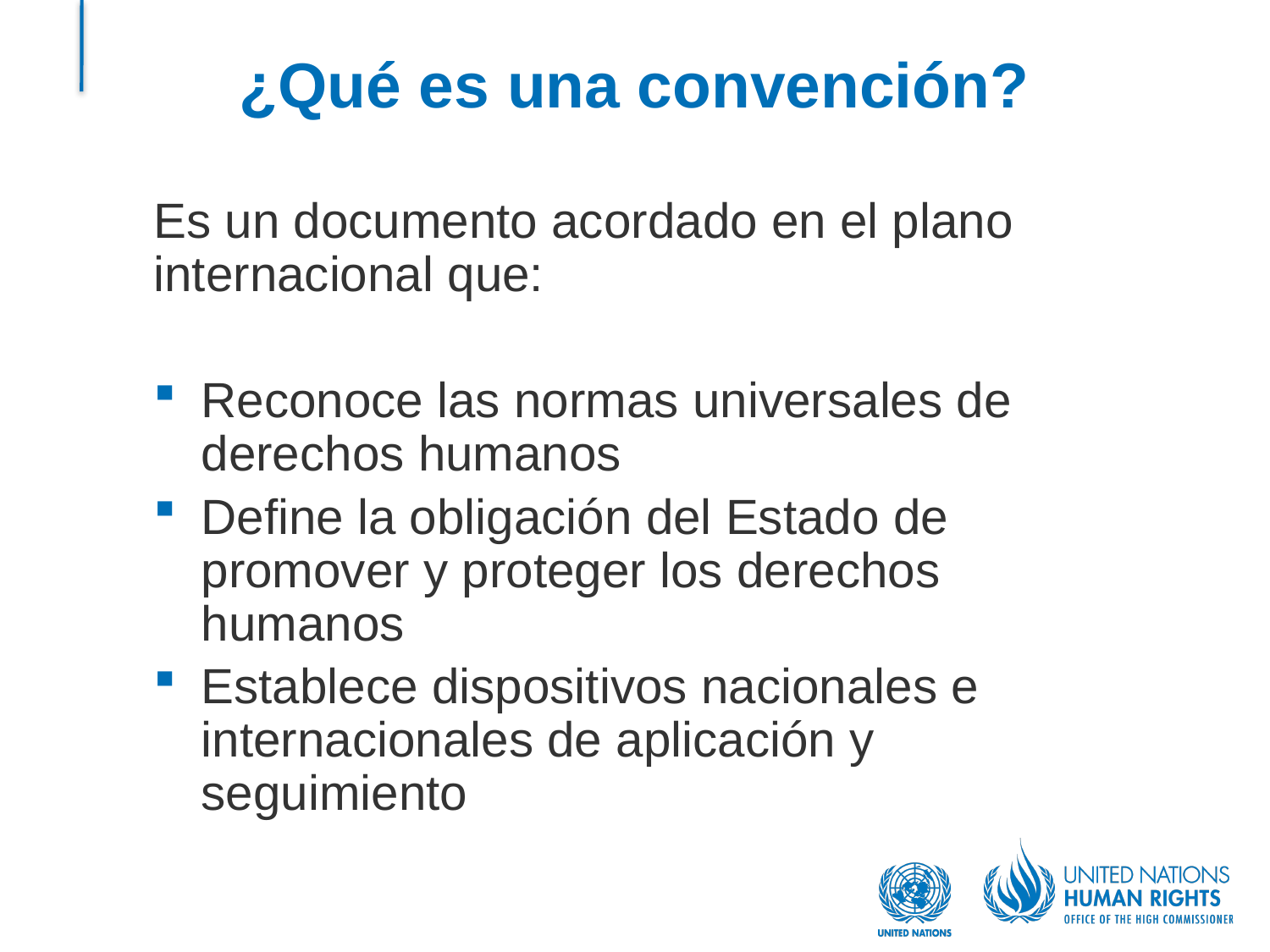

# ¿Qué es una convención?
Es un documento acordado en el plano internacional que:

Reconoce las normas universales de derechos humanos
Define la obligación del Estado de promover y proteger los derechos humanos
Establece dispositivos nacionales e internacionales de aplicación y seguimiento